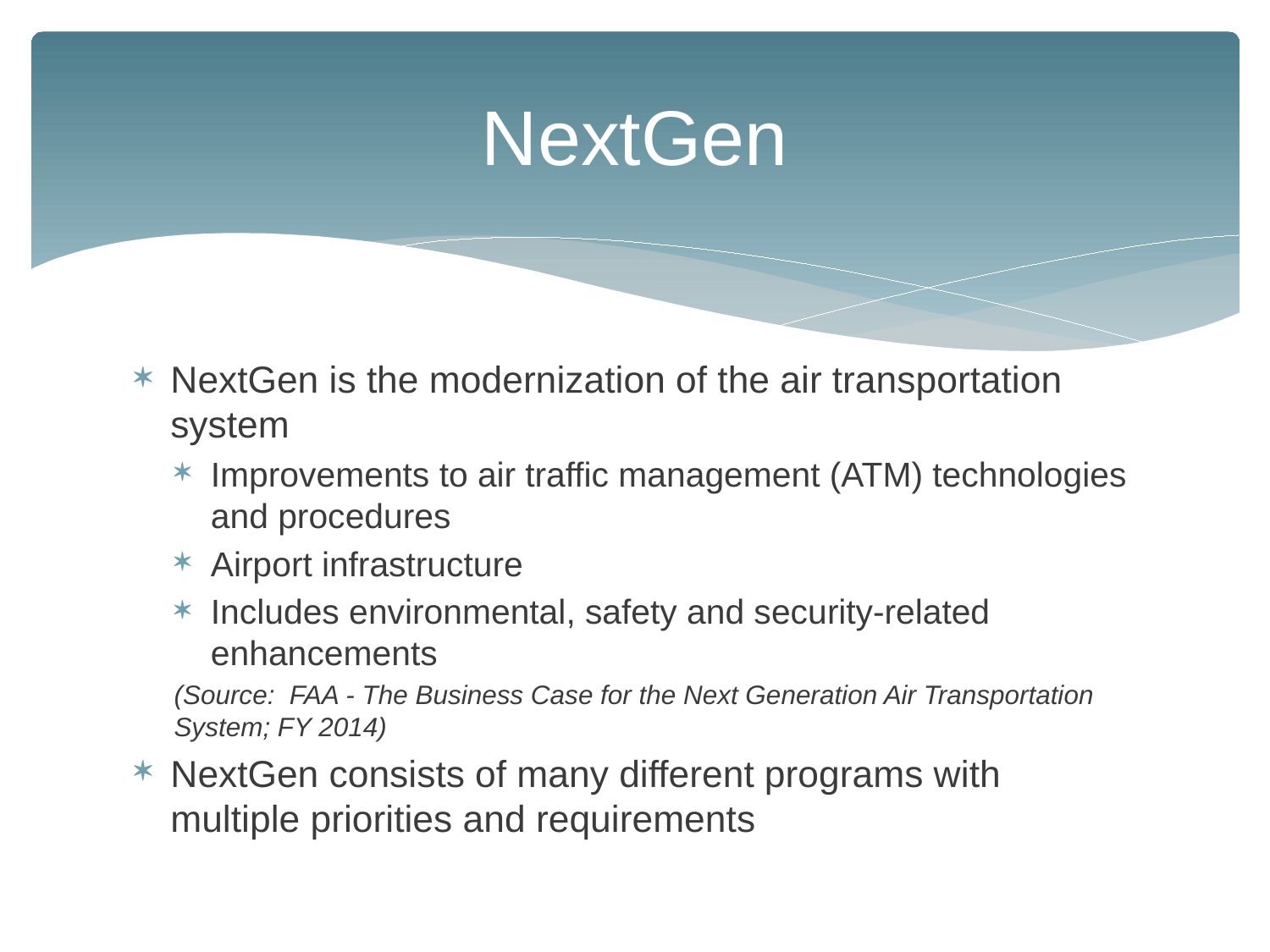

# NextGen
NextGen is the modernization of the air transportation system
Improvements to air traffic management (ATM) technologies and procedures
Airport infrastructure
Includes environmental, safety and security-related enhancements
(Source:  FAA - The Business Case for the Next Generation Air Transportation System; FY 2014)
NextGen consists of many different programs with multiple priorities and requirements